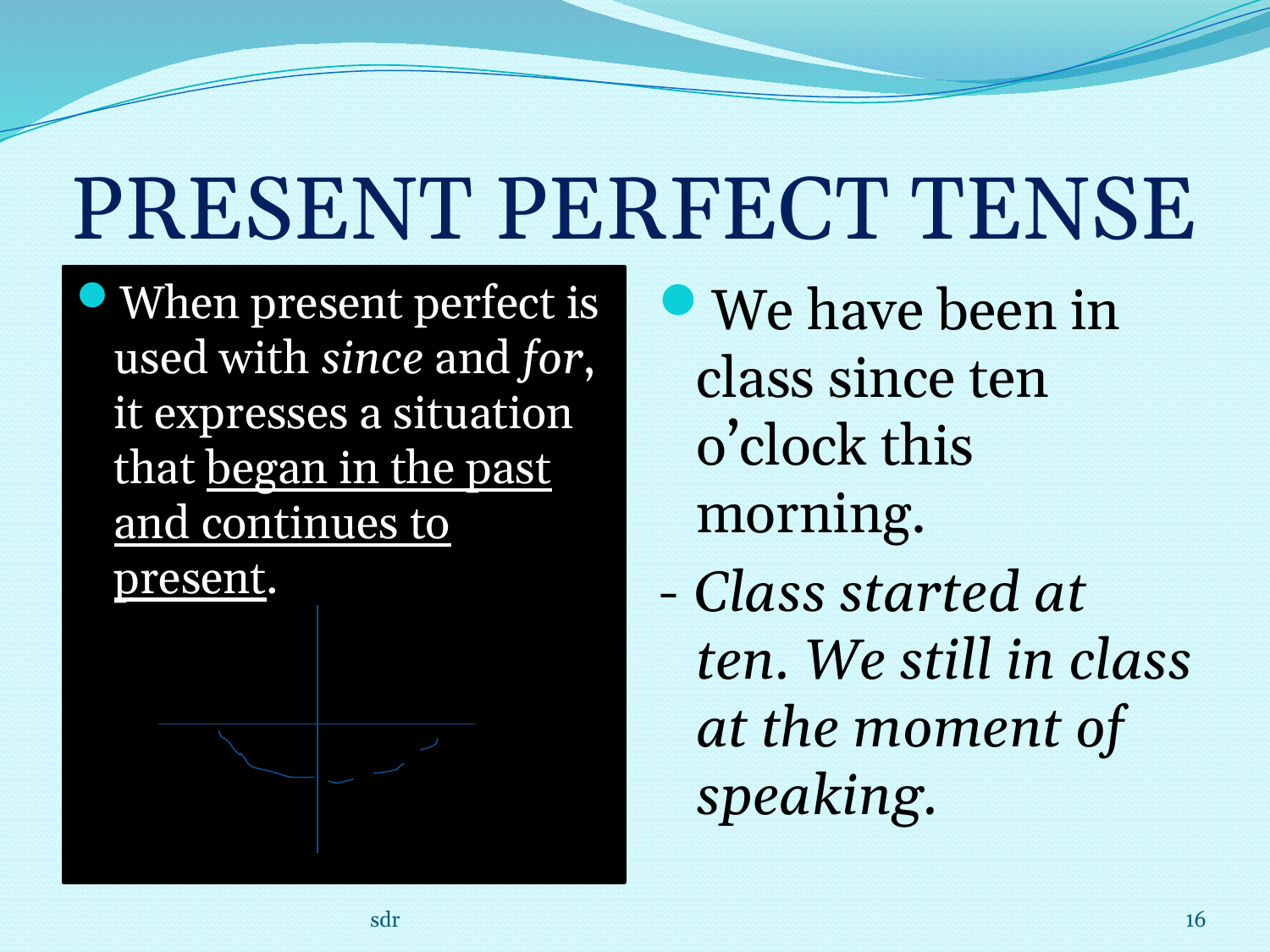

# PRESENT PERFECT TENSE
When present perfect is used with since and for, it expresses a situation that began in the past and continues to present.
We have been in class since ten o’clock this morning.
- Class started at ten. We still in class at the moment of speaking.

sdr
16